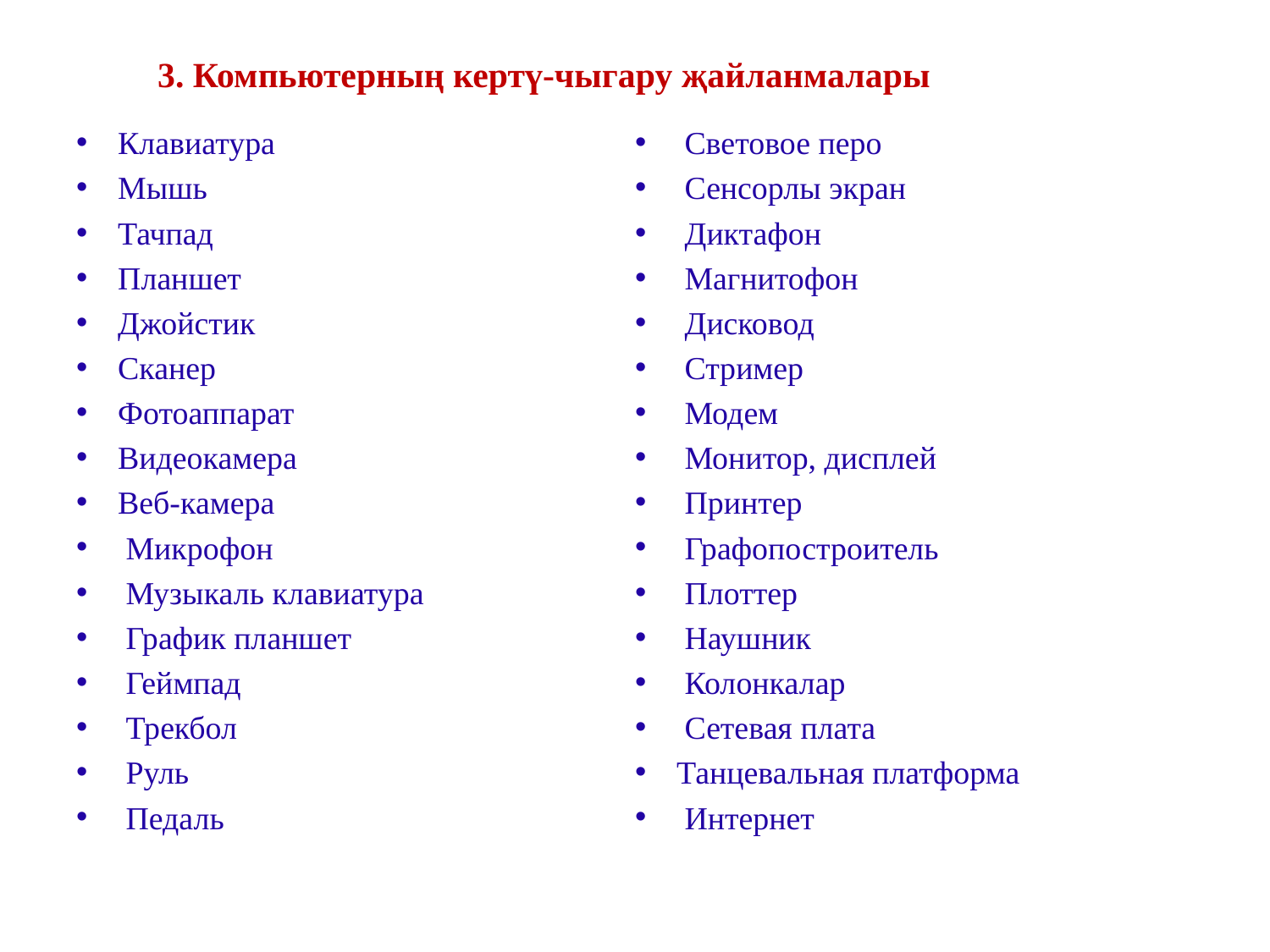

3. Компьютерның кертү-чыгару җайланмалары

Клавиатура
Мышь
Тачпад
Планшет
Джойстик
Сканер
Фотоаппарат
Видеокамера
Веб-камера
 Микрофон
 Музыкаль клавиатура
 График планшет
 Геймпад
 Трекбол
 Руль
 Педаль
 Световое перо
 Сенсорлы экран
 Диктафон
 Магнитофон
 Дисковод
 Стример
 Модем
 Монитор, дисплей
 Принтер
 Графопостроитель
 Плоттер
 Наушник
 Колонкалар
 Сетевая плата
Танцевальная платформа
 Интернет